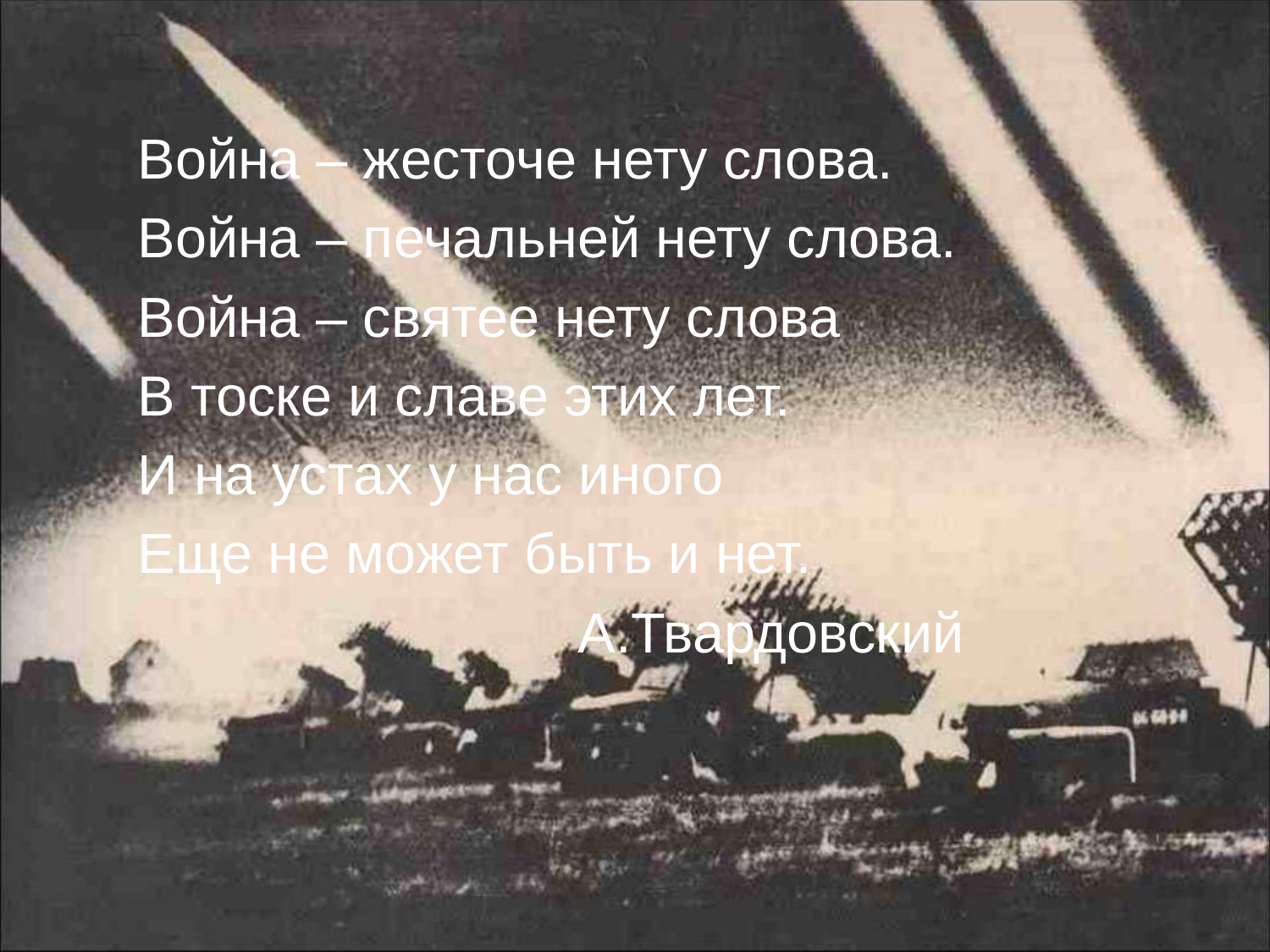

Война – жесточе нету слова.
Война – печальней нету слова.
Война – святее нету слова
В тоске и славе этих лет.
И на устах у нас иного
Еще не может быть и нет.
А.Твардовский